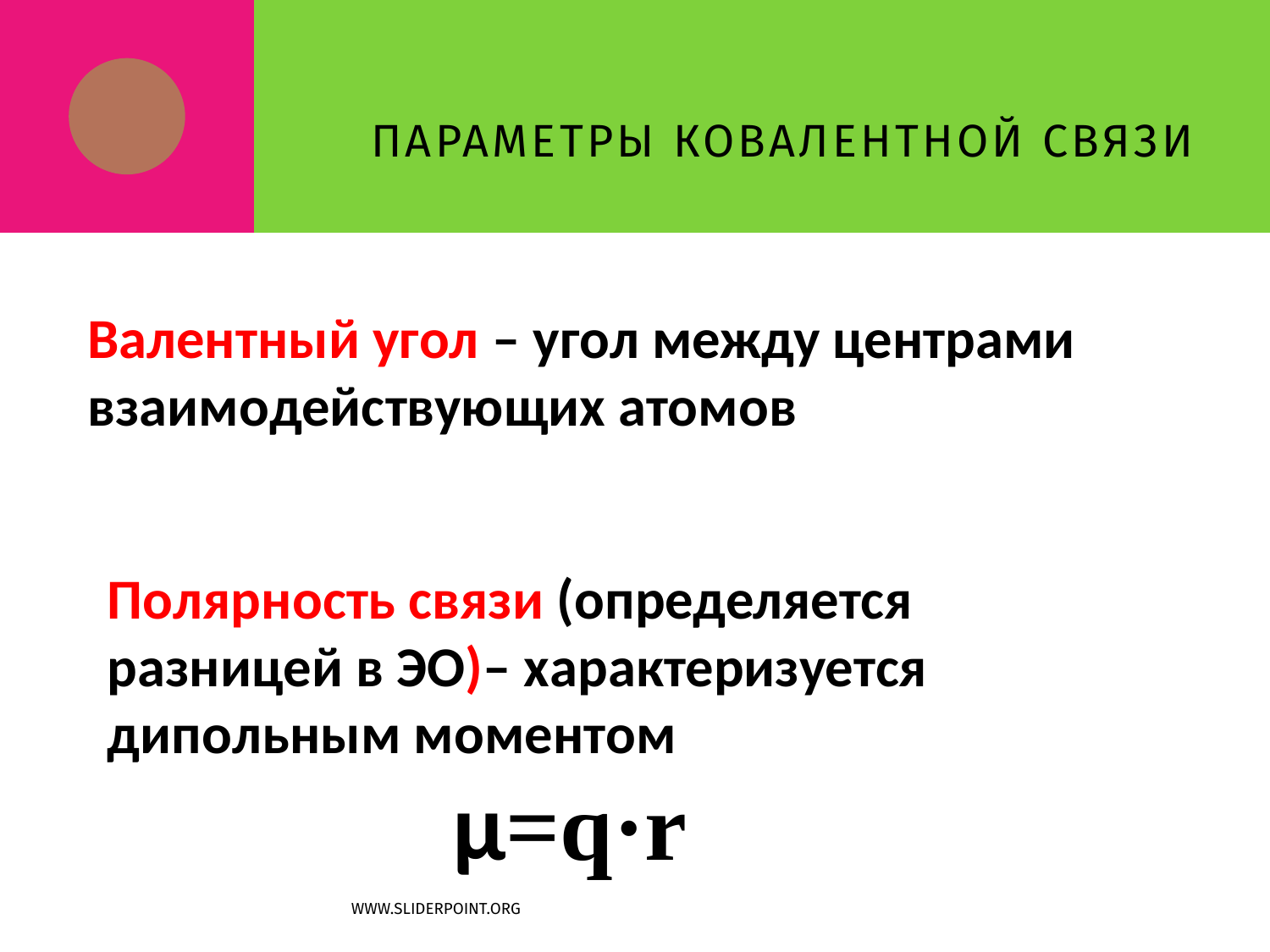

# Параметры ковалентной связи
Валентный угол – угол между центрами взаимодействующих атомов
Полярность связи (определяется разницей в ЭО)– характеризуется дипольным моментом
µ=q·r
www.sliderpoint.org